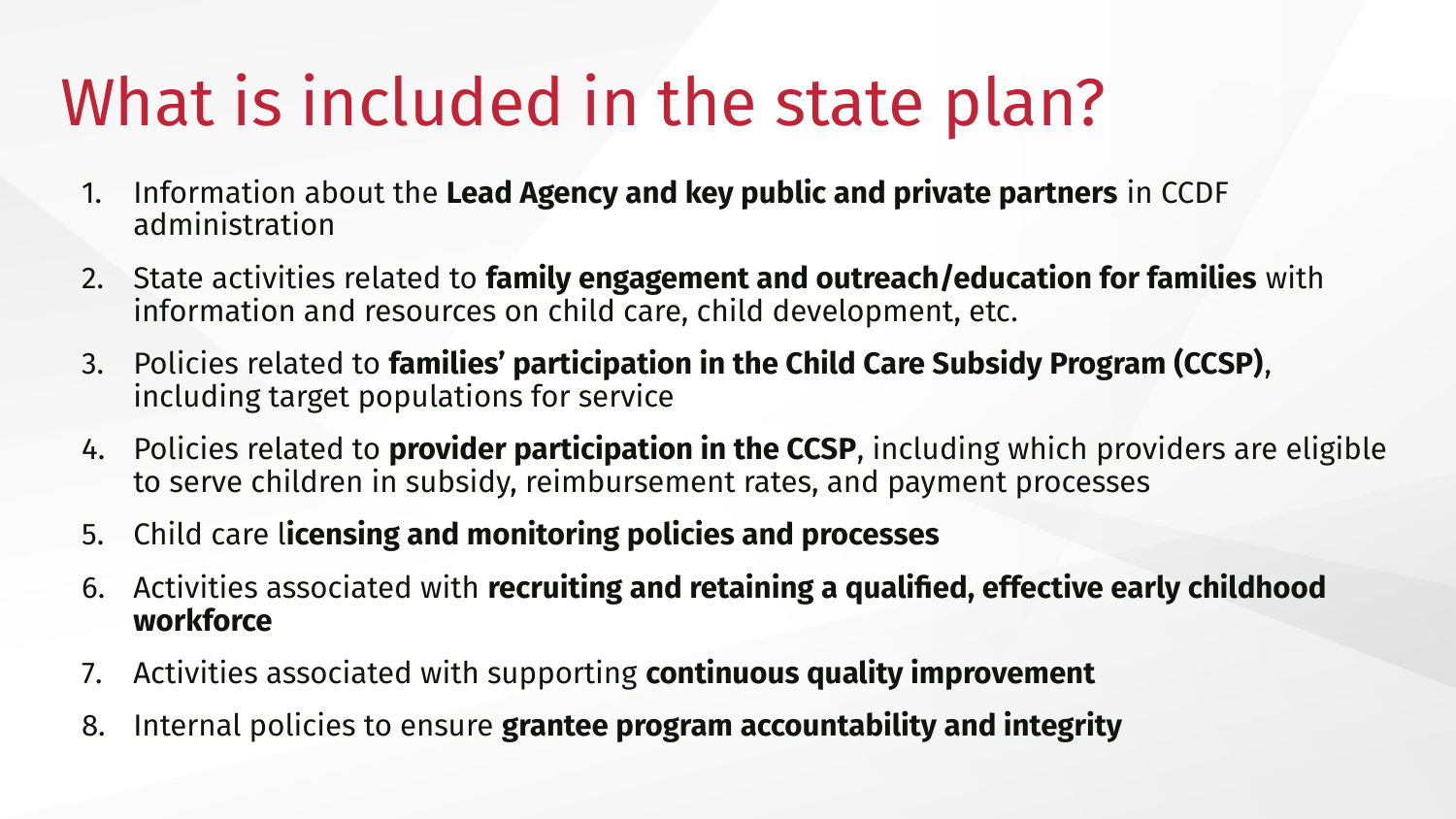

# What is included in the state plan?
Information about the Lead Agency and key public and private partners in CCDF administration
State activities related to family engagement and outreach/education for families with information and resources on child care, child development, etc.
Policies related to families’ participation in the Child Care Subsidy Program (CCSP), including target populations for service
Policies related to provider participation in the CCSP, including which providers are eligible to serve children in subsidy, reimbursement rates, and payment processes
Child care licensing and monitoring policies and processes
Activities associated with recruiting and retaining a qualified, effective early childhood workforce
Activities associated with supporting continuous quality improvement
Internal policies to ensure grantee program accountability and integrity